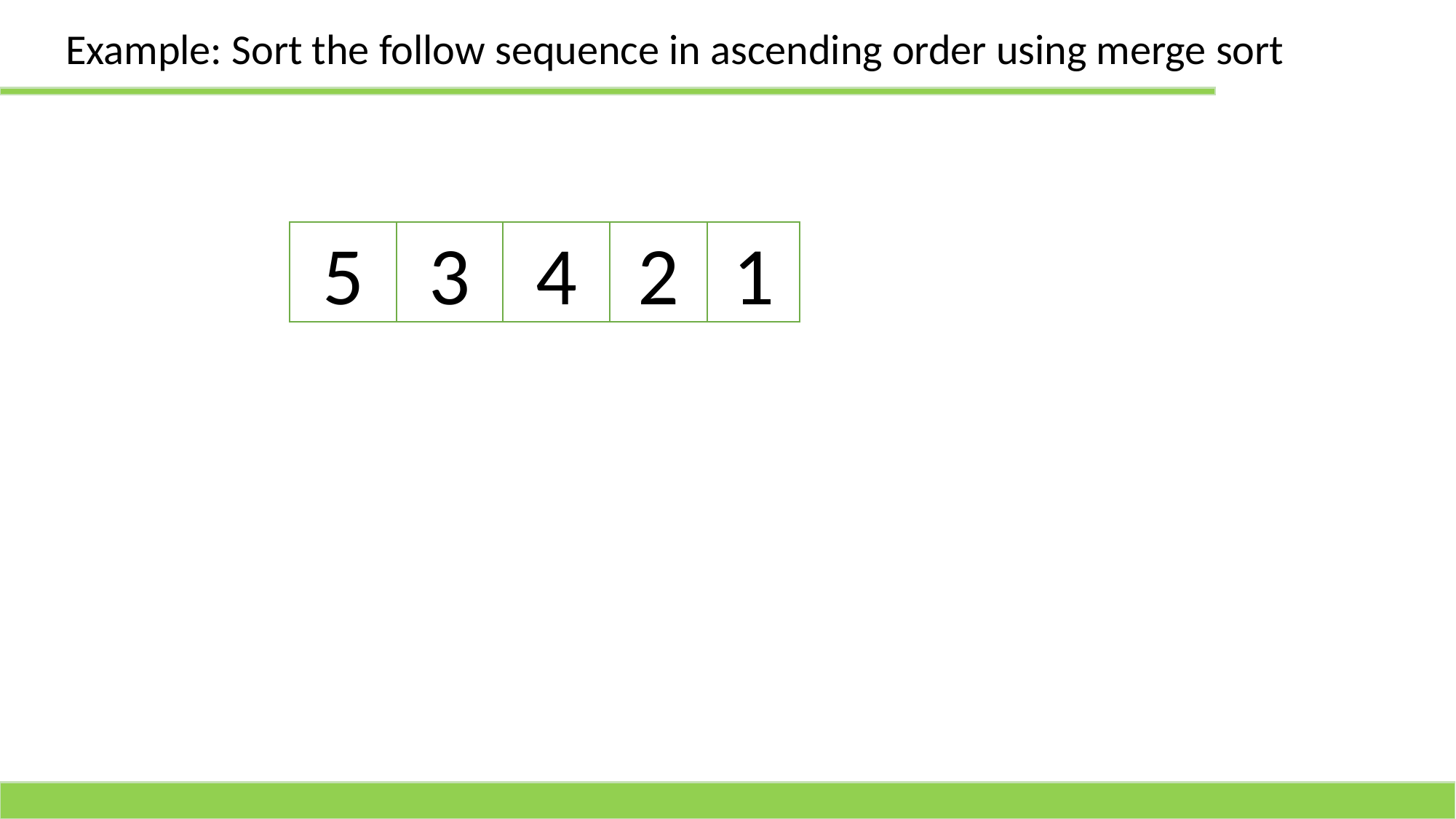

# Example: Sort the follow sequence in ascending order using merge sort
1
5
3
4
2